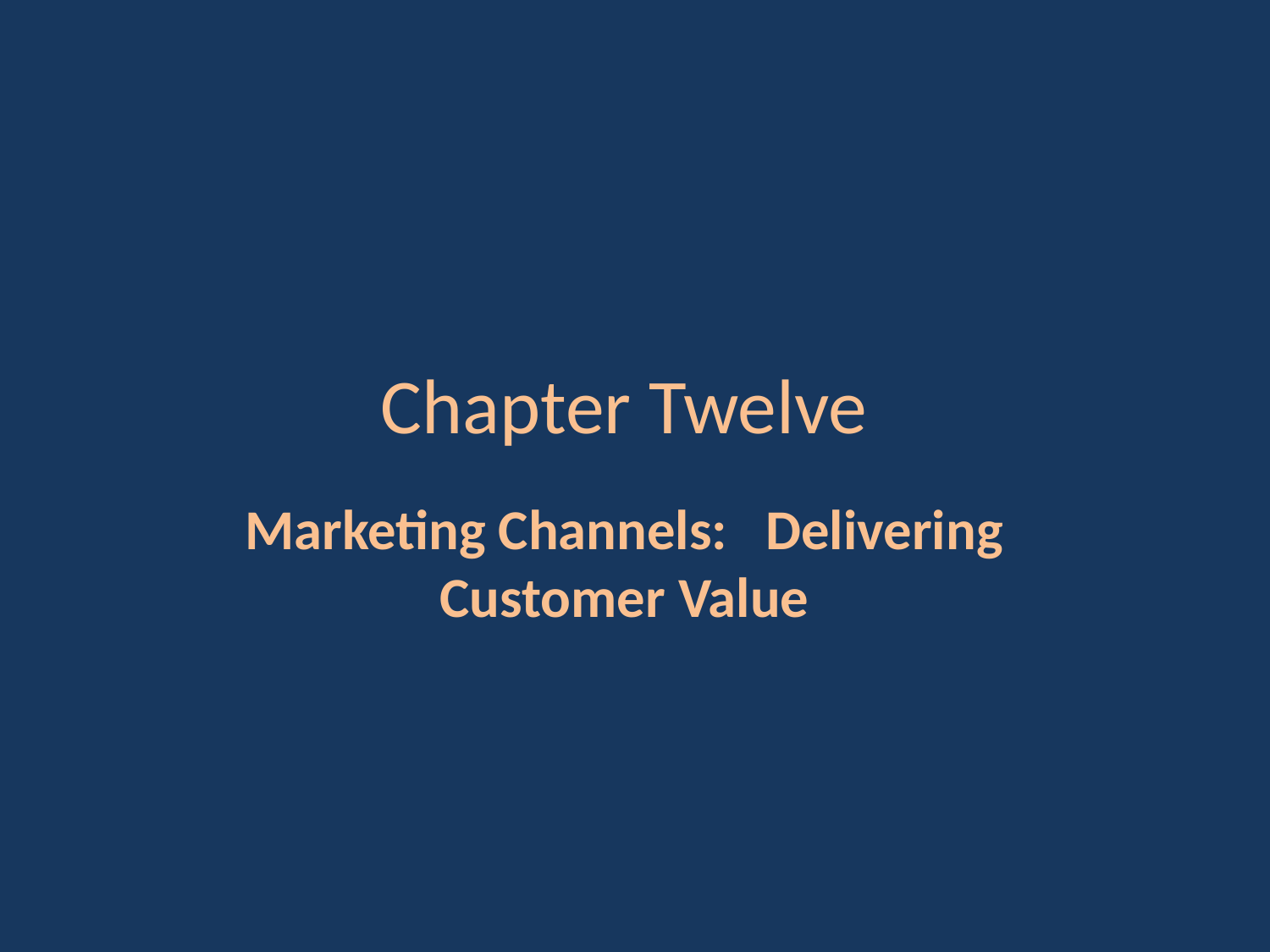

# Chapter Twelve
Marketing Channels:   Delivering Customer Value